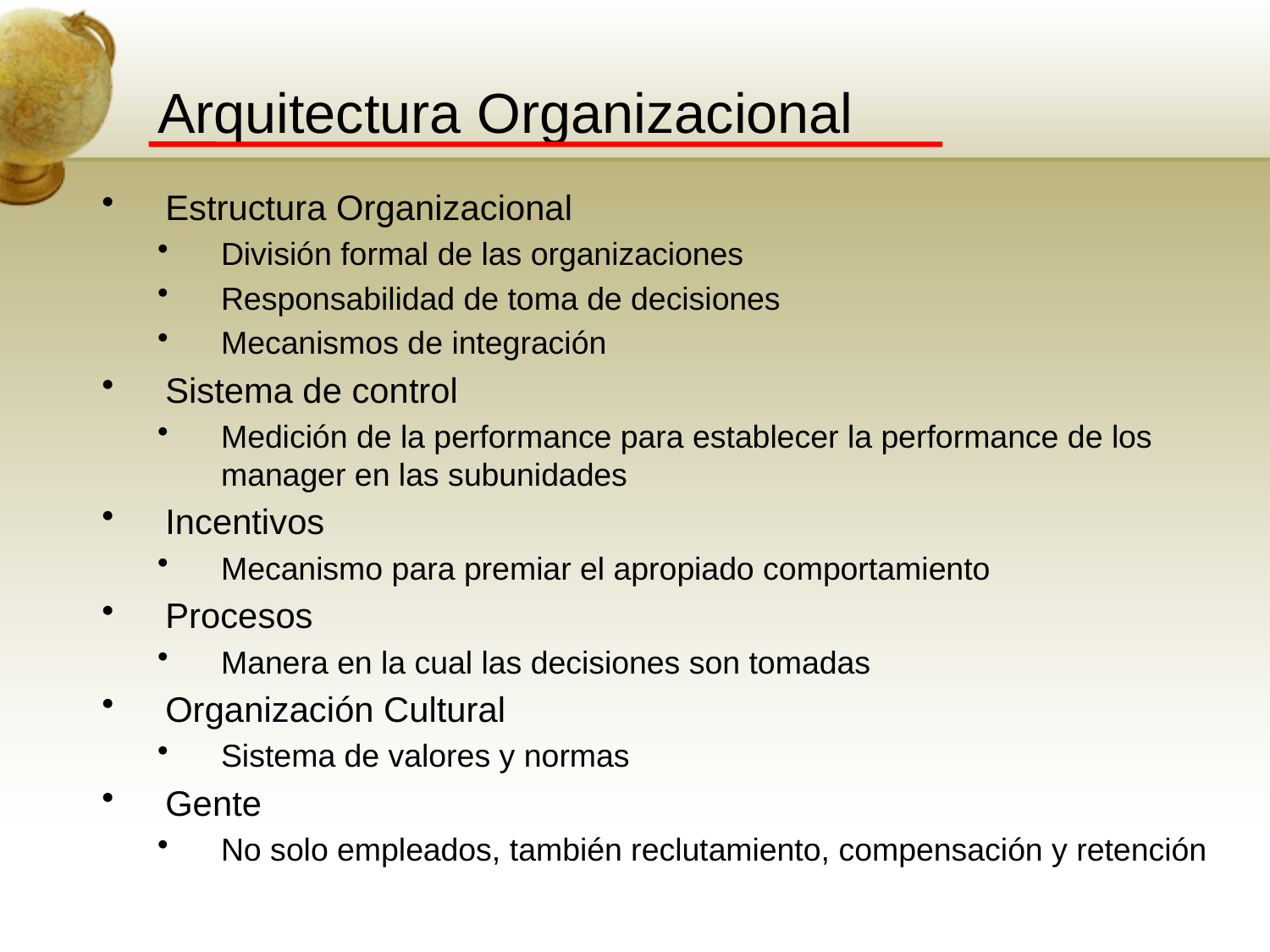

# Arquitectura Organizacional

Estructura Organizacional
División formal de las organizaciones
Responsabilidad de toma de decisiones
Mecanismos de integración
Sistema de control
Medición de la performance para establecer la performance de los manager en las subunidades
Incentivos
Mecanismo para premiar el apropiado comportamiento
Procesos
Manera en la cual las decisiones son tomadas
Organización Cultural
Sistema de valores y normas
Gente
No solo empleados, también reclutamiento, compensación y retención